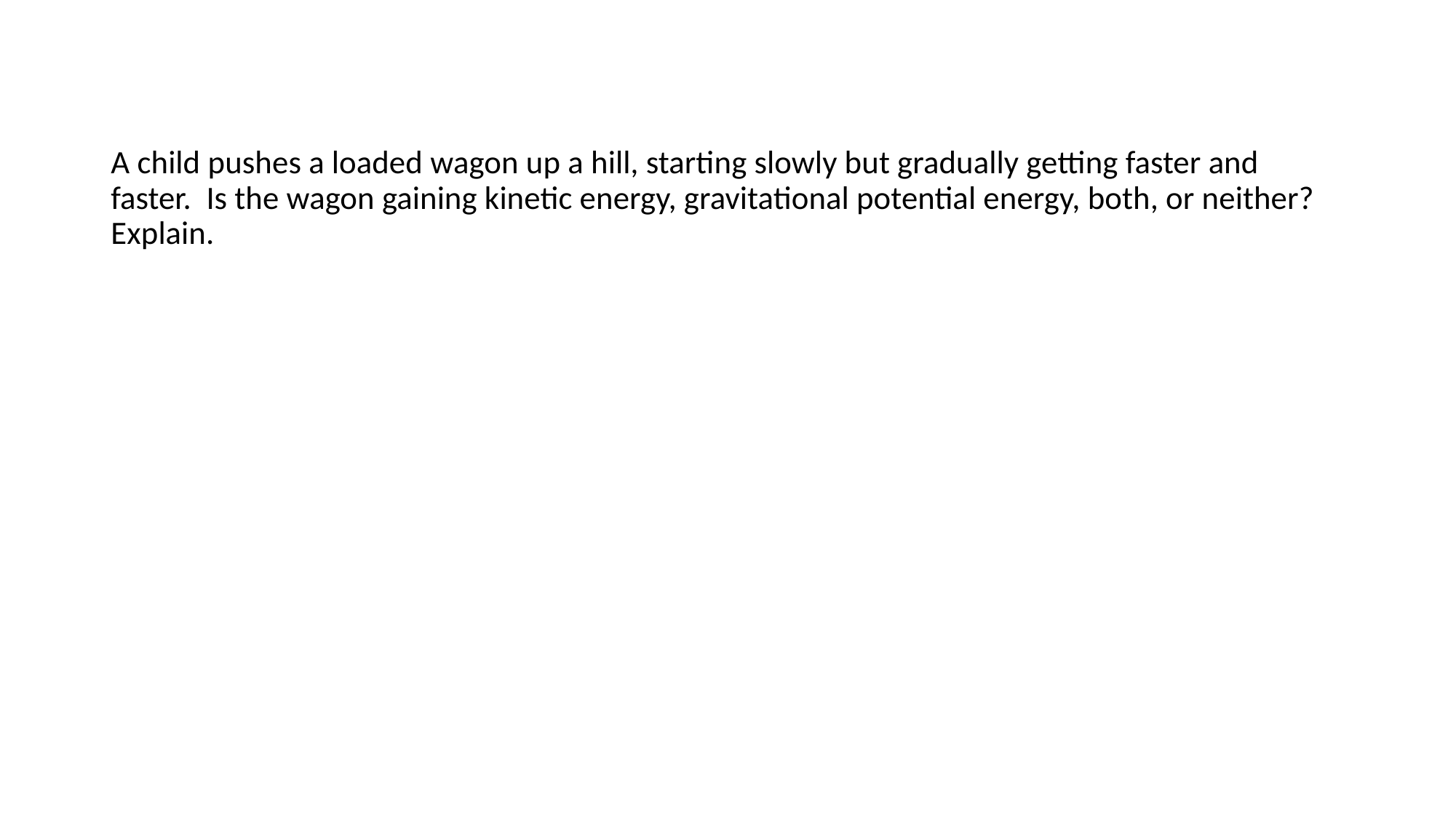

# A child pushes a loaded wagon up a hill, starting slowly but gradually getting faster and faster.  Is the wagon gaining kinetic energy, gravitational potential energy, both, or neither?  Explain.